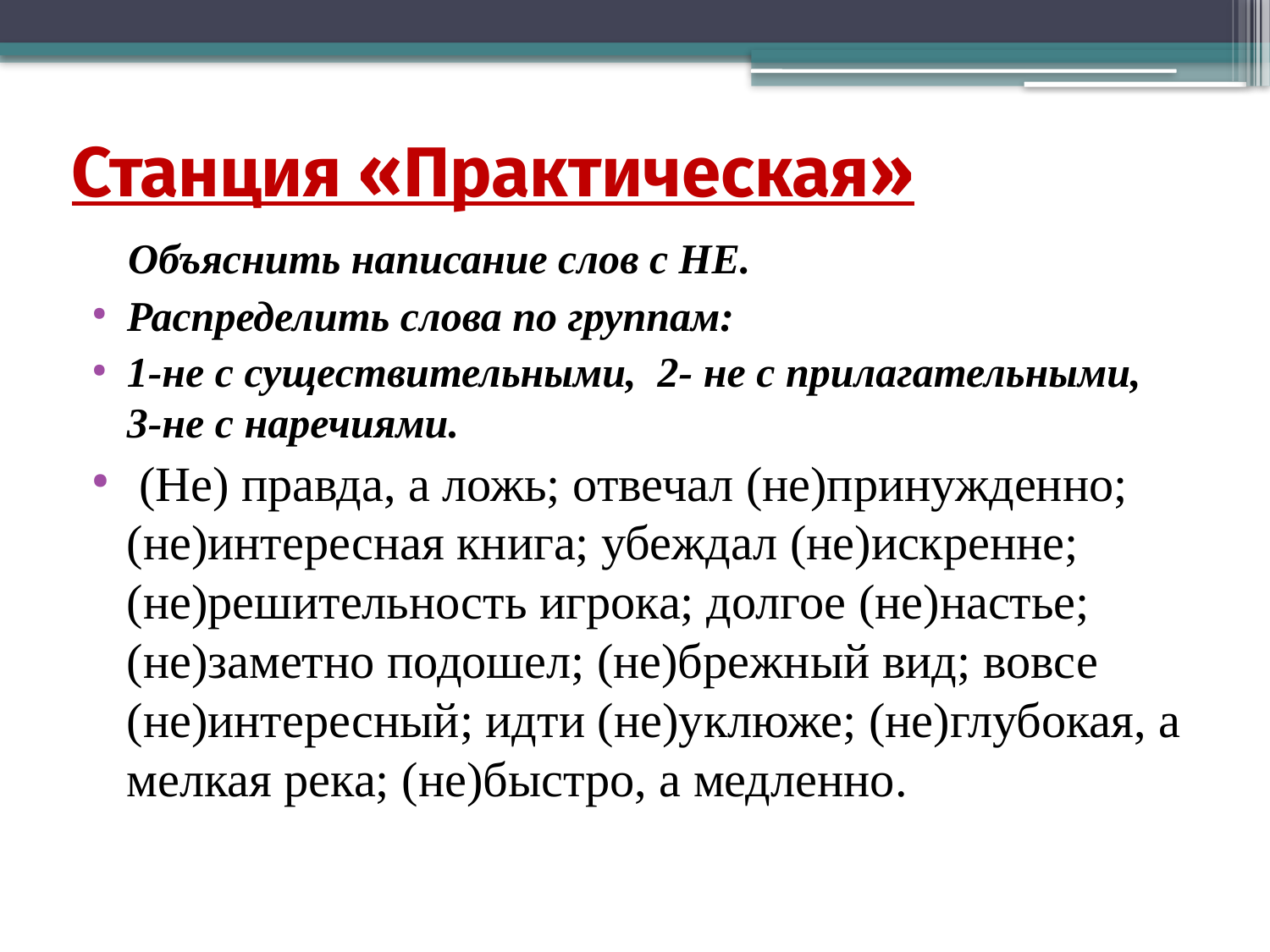

# Станция «Практическая»
   Объяснить написание слов с НЕ.
Распределить слова по группам:
1-не с существительными,  2- не с прилагательными,   3-не с наречиями.
 (Не) правда, а ложь; отвечал (не)принужденно; (не)интересная книга; убеждал (не)искренне; (не)решительность игрока; долгое (не)настье; (не)заметно подошел; (не)брежный вид; вовсе  (не)интересный; идти (не)уклюже; (не)глубокая, а мелкая река; (не)быстро, а медленно.